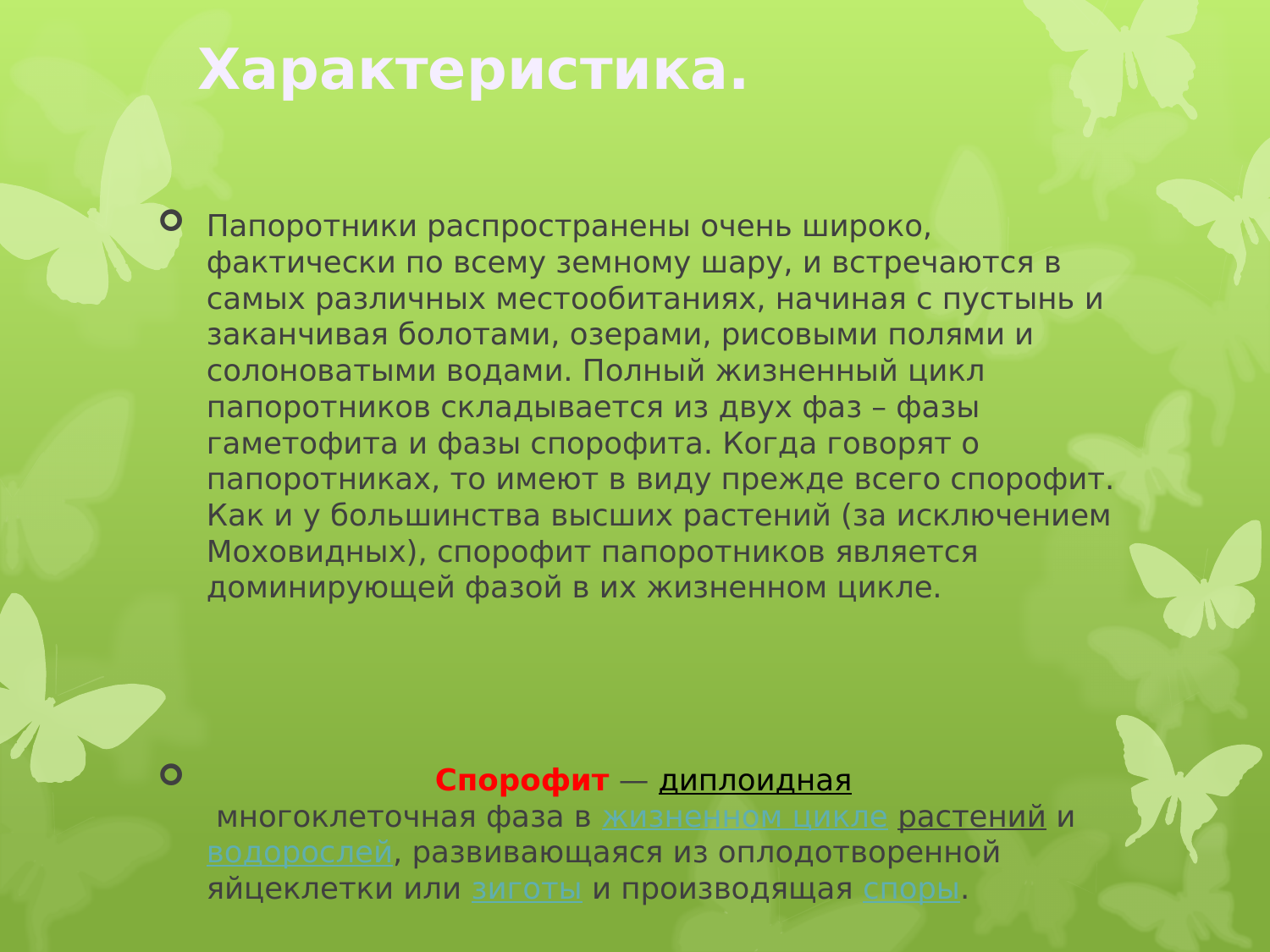

# Характеристика.
Папоротники распространены очень широко, фактически по всему земному шару, и встречаются в самых различных местообитаниях, начиная с пустынь и заканчивая болотами, озерами, рисовыми полями и солоноватыми водами. Полный жизненный цикл папоротников складывается из двух фаз – фазы гаметофита и фазы спорофита. Когда говорят о папоротниках, то имеют в виду прежде всего спорофит. Как и у большинства высших растений (за исключением Моховидных), спорофит папоротников является доминирующей фазой в их жизненном цикле.

                        Спорофит — диплоидная многоклеточная фаза в жизненном цикле растений и водорослей, развивающаяся из оплодотворенной яйцеклетки или зиготы и производящая споры.